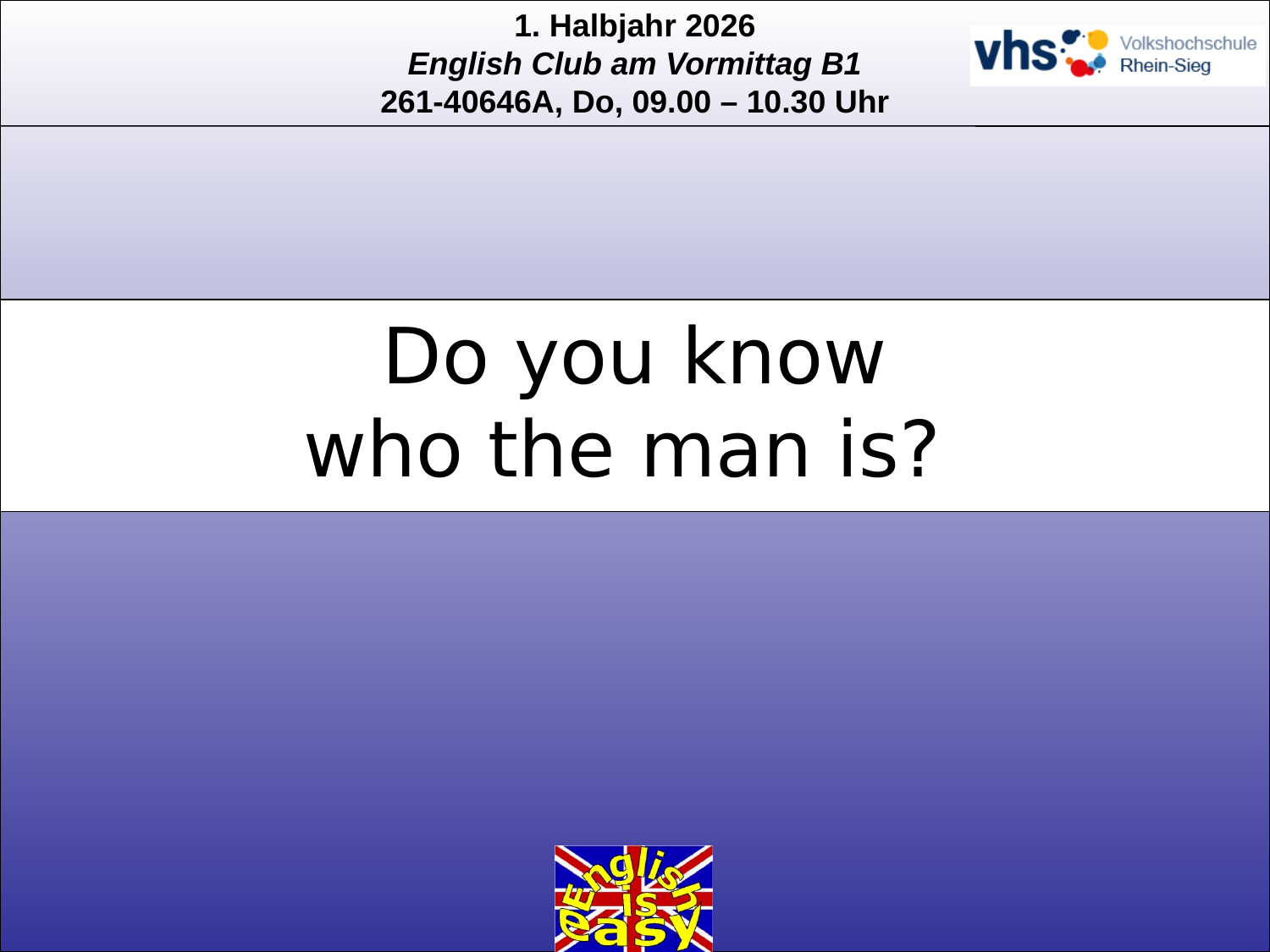

Do you know
who the man is?